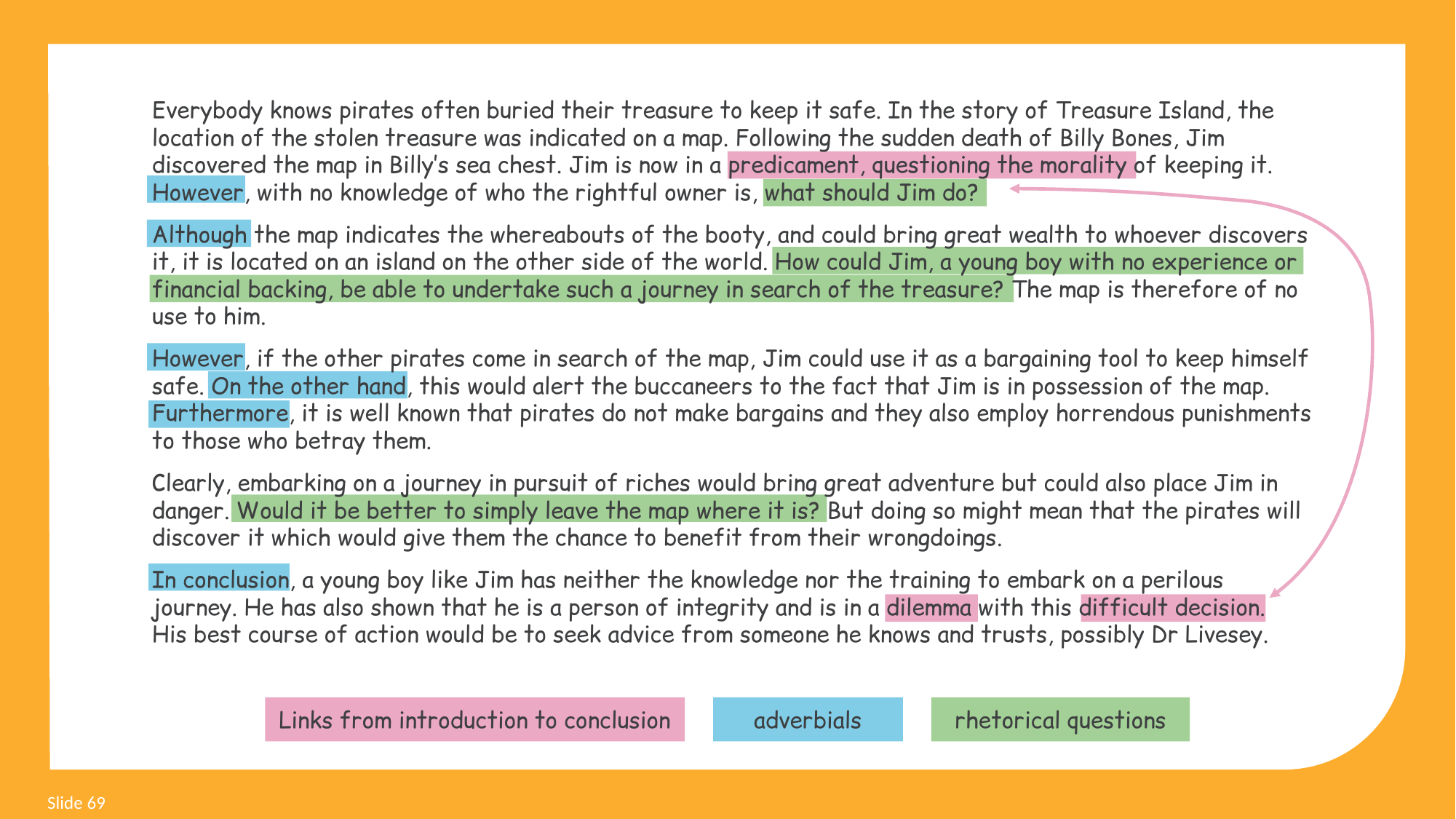

Everybody knows pirates often buried their treasure to keep it safe. In the story of Treasure Island, the location of the stolen treasure was indicated on a map. Following the sudden death of Billy Bones, Jim discovered the map in Billy’s sea chest. Jim is now in a predicament, questioning the morality of keeping it. However, with no knowledge of who the rightful owner is, what should Jim do?
Although the map indicates the whereabouts of the booty, and could bring great wealth to whoever discovers it, it is located on an island on the other side of the world. How could Jim, a young boy with no experience or financial backing, be able to undertake such a journey in search of the treasure? The map is therefore of no use to him.
However, if the other pirates come in search of the map, Jim could use it as a bargaining tool to keep himself safe. On the other hand, this would alert the buccaneers to the fact that Jim is in possession of the map. Furthermore, it is well known that pirates do not make bargains and they also employ horrendous punishments to those who betray them.
Clearly, embarking on a journey in pursuit of riches would bring great adventure but could also place Jim in danger. Would it be better to simply leave the map where it is? But doing so might mean that the pirates will discover it which would give them the chance to benefit from their wrongdoings.
In conclusion, a young boy like Jim has neither the knowledge nor the training to embark on a perilous journey. He has also shown that he is a person of integrity and is in a dilemma with this difficult decision.  His best course of action would be to seek advice from someone he knows and trusts, possibly Dr Livesey.

Links from introduction to conclusion
adverbials
rhetorical questions
Slide 69